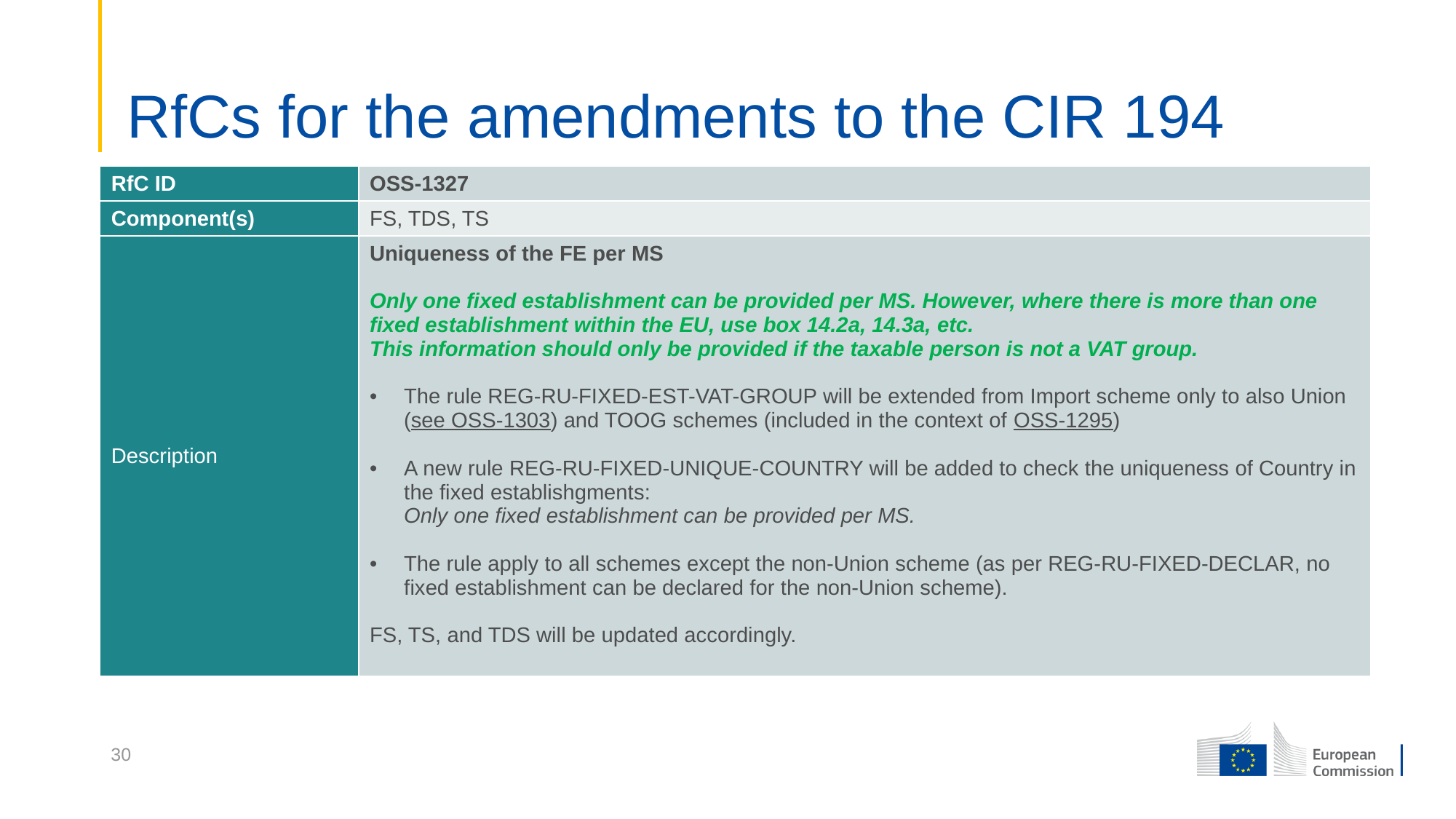

# RfCs for the amendments to the CIR 194
| RfC ID | OSS-1327 |
| --- | --- |
| Component(s) | FS, TDS, TS |
| Description | Uniqueness of the FE per MS Only one fixed establishment can be provided per MS. However, where there is more than one fixed establishment within the EU, use box 14.2a, 14.3a, etc. This information should only be provided if the taxable person is not a VAT group. The rule REG-RU-FIXED-EST-VAT-GROUP will be extended from Import scheme only to also Union (see OSS-1303) and TOOG schemes (included in the context of OSS-1295) A new rule REG-RU-FIXED-UNIQUE-COUNTRY will be added to check the uniqueness of Country in the fixed establishgments: Only one fixed establishment can be provided per MS. The rule apply to all schemes except the non-Union scheme (as per REG-RU-FIXED-DECLAR, no fixed establishment can be declared for the non-Union scheme). FS, TS, and TDS will be updated accordingly. |
30